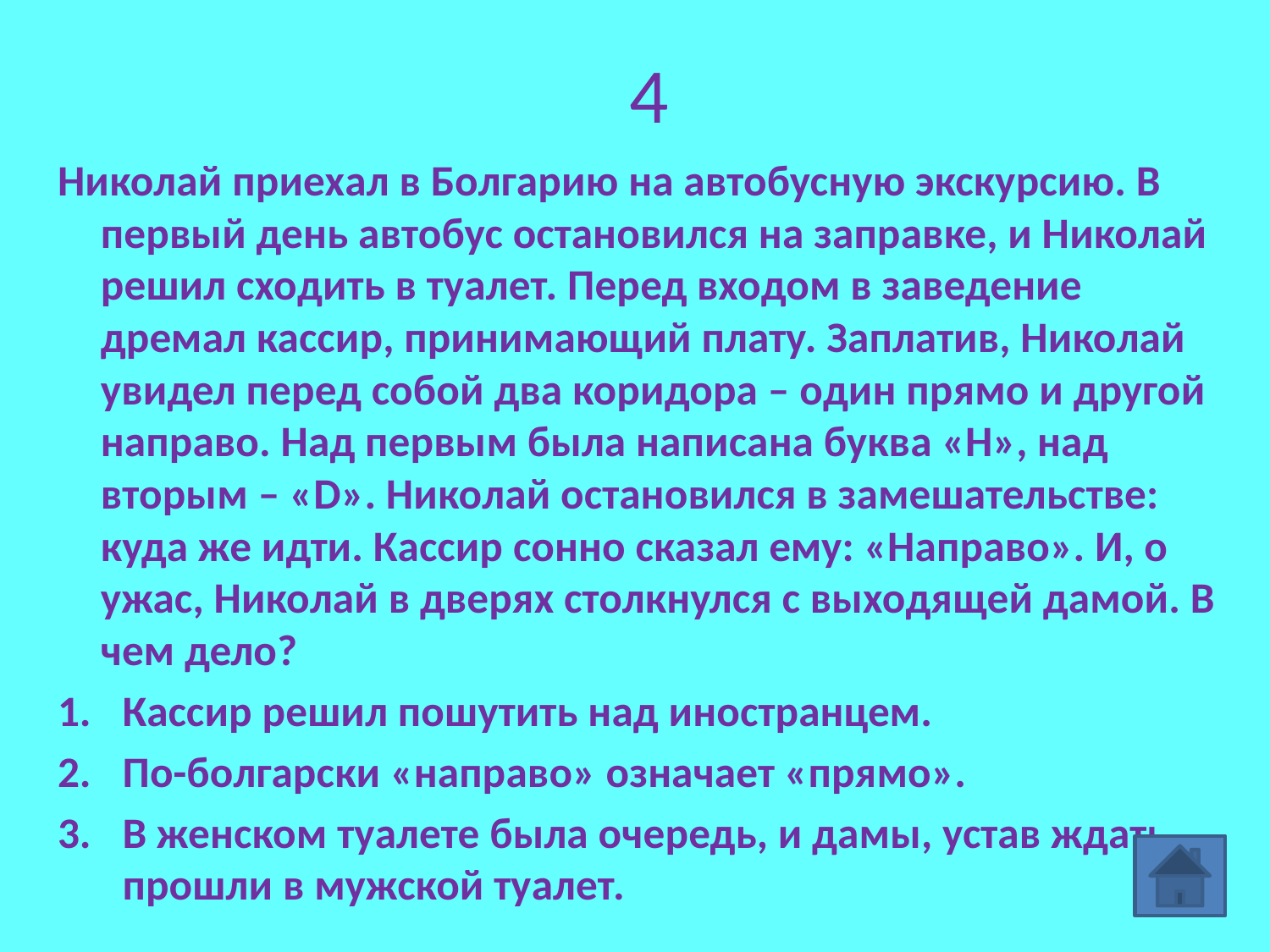

# 4
Николай приехал в Болгарию на автобусную экскурсию. В первый день автобус остановился на заправке, и Николай решил сходить в туалет. Перед входом в заведение дремал кассир, принимающий плату. Заплатив, Николай увидел перед собой два коридора – один прямо и другой направо. Над первым была написана буква «Н», над вторым – «D». Николай остановился в замешательстве: куда же идти. Кассир сонно сказал ему: «Направо». И, о ужас, Николай в дверях столкнулся с выходящей дамой. В чем дело?
Кассир решил пошутить над иностранцем.
По-болгарски «направо» означает «прямо».
В женском туалете была очередь, и дамы, устав ждать, прошли в мужской туалет.